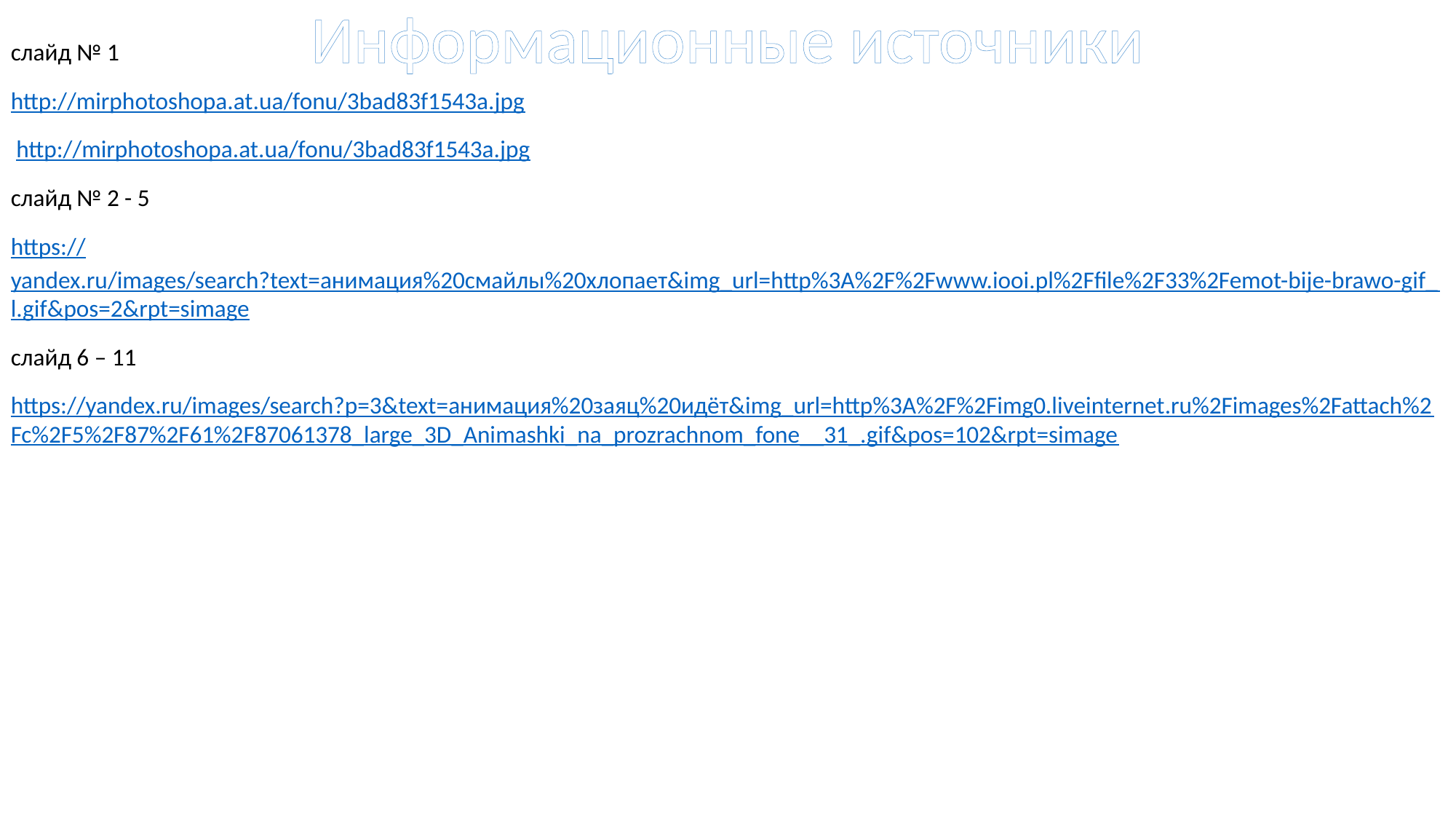

Информационные источники
слайд № 1
http://mirphotoshopa.at.ua/fonu/3bad83f1543a.jpg
 http://mirphotoshopa.at.ua/fonu/3bad83f1543a.jpg
слайд № 2 - 5
https://yandex.ru/images/search?text=анимация%20смайлы%20хлопает&img_url=http%3A%2F%2Fwww.iooi.pl%2Ffile%2F33%2Femot-bije-brawo-gif_l.gif&pos=2&rpt=simage
слайд 6 – 11
https://yandex.ru/images/search?p=3&text=анимация%20заяц%20идёт&img_url=http%3A%2F%2Fimg0.liveinternet.ru%2Fimages%2Fattach%2Fc%2F5%2F87%2F61%2F87061378_large_3D_Animashki_na_prozrachnom_fone__31_.gif&pos=102&rpt=simage